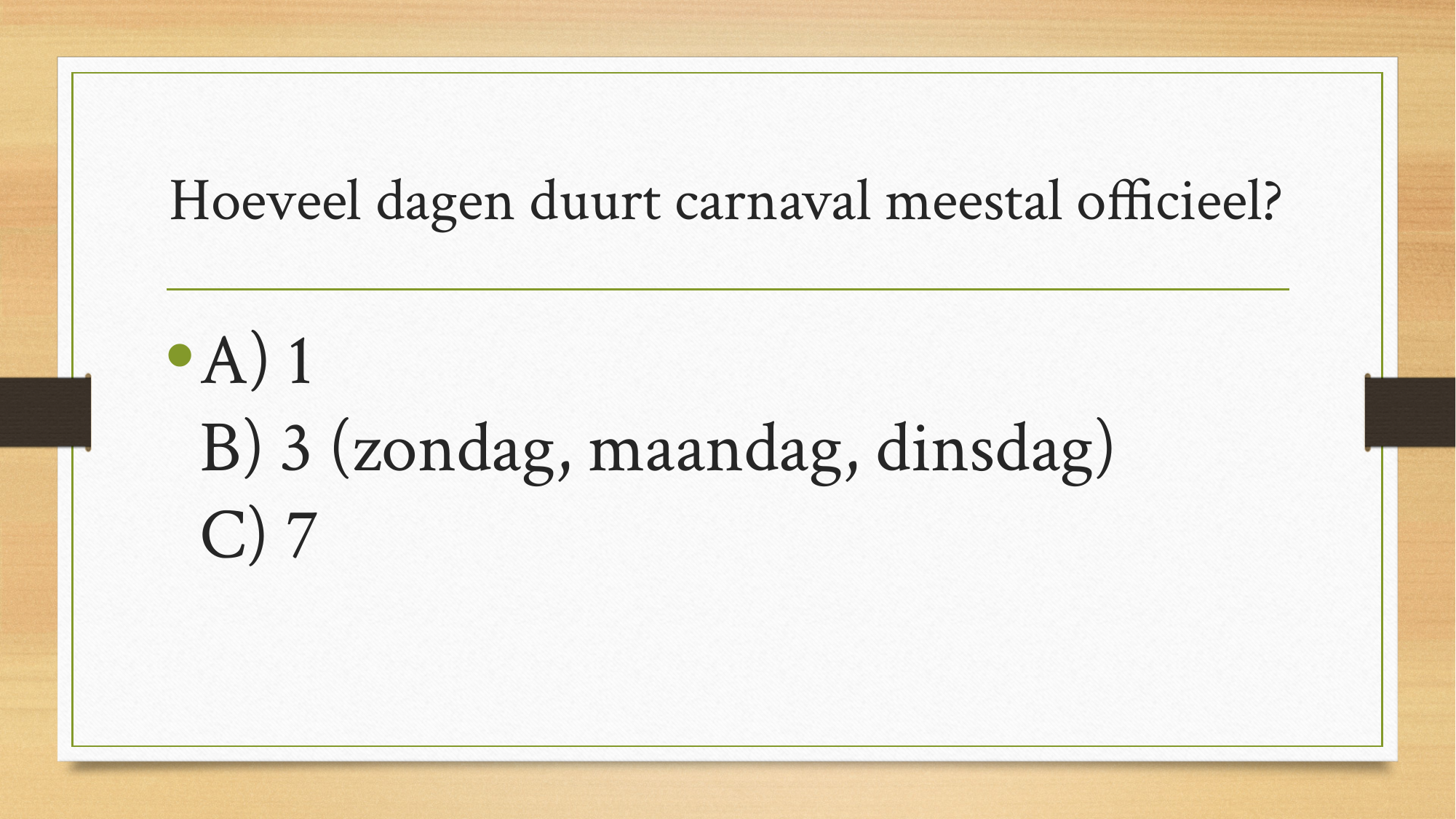

# Hoeveel dagen duurt carnaval meestal officieel?
A) 1
B) 3 (zondag, maandag, dinsdag)
C) 7